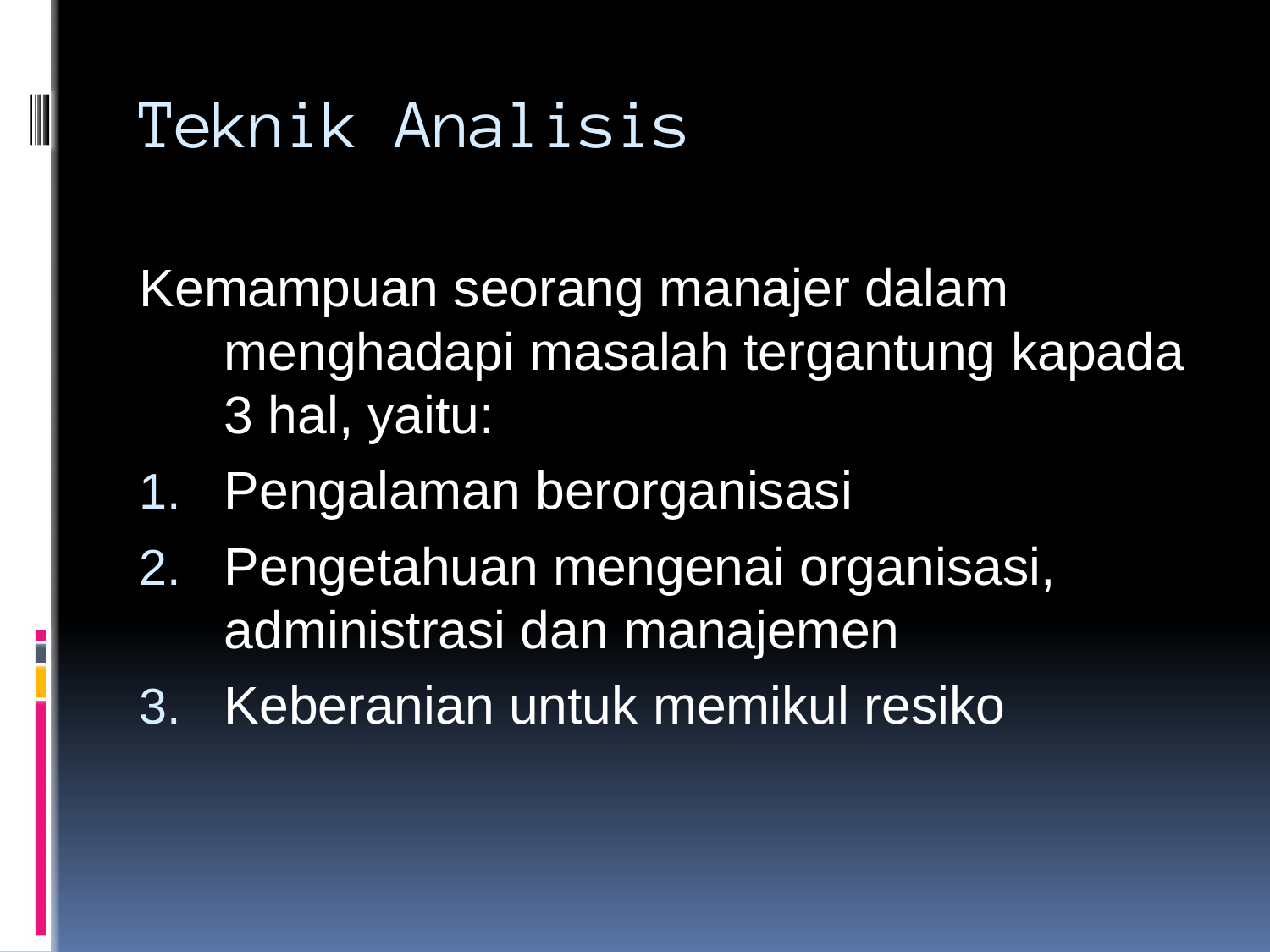

# Teknik Analisis
Kemampuan seorang manajer dalam menghadapi masalah tergantung kapada 3 hal, yaitu:
Pengalaman berorganisasi
Pengetahuan mengenai organisasi, administrasi dan manajemen
Keberanian untuk memikul resiko